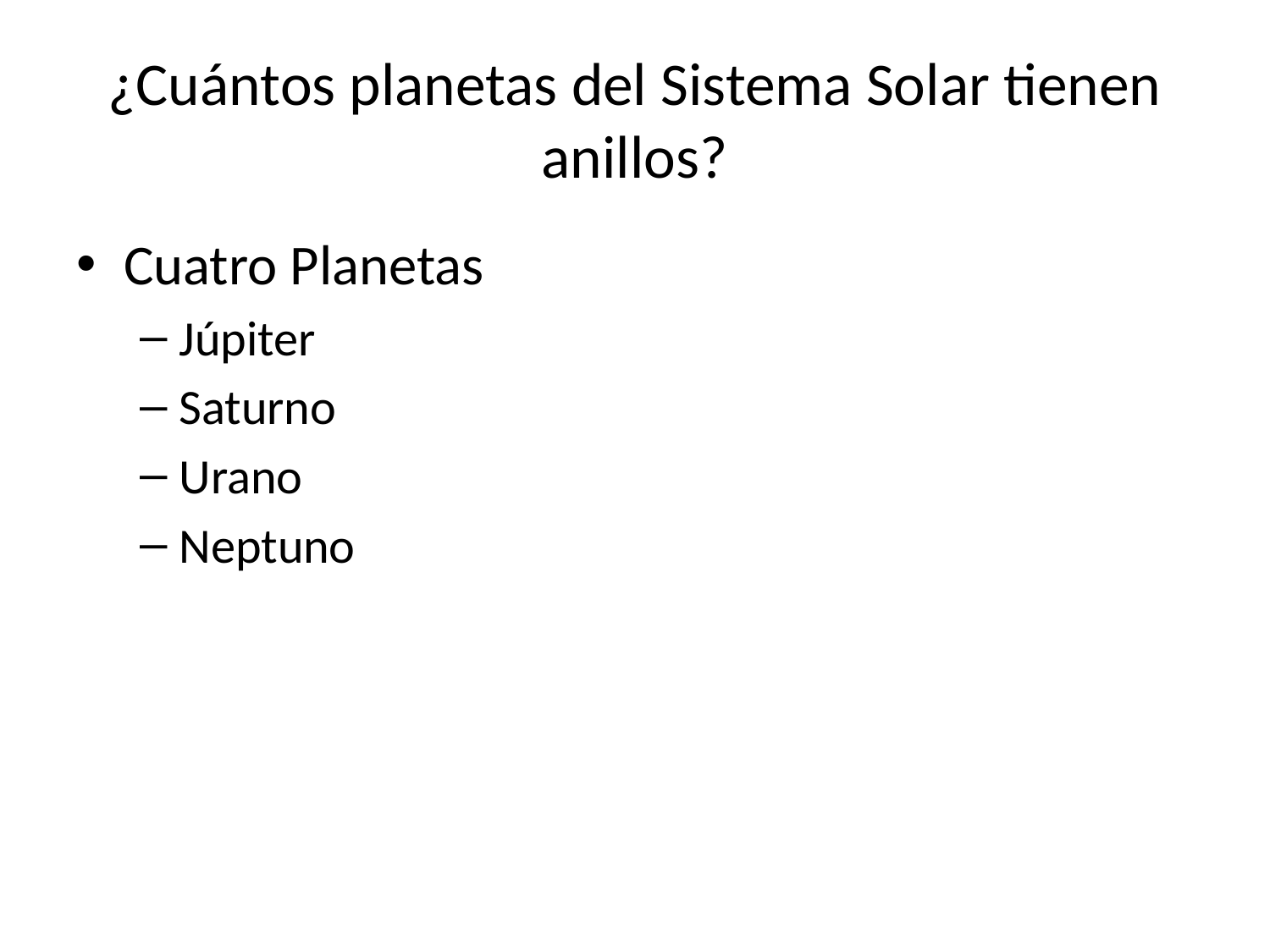

# ¿Cuántos planetas del Sistema Solar tienen anillos?
Cuatro Planetas
Júpiter
Saturno
Urano
Neptuno